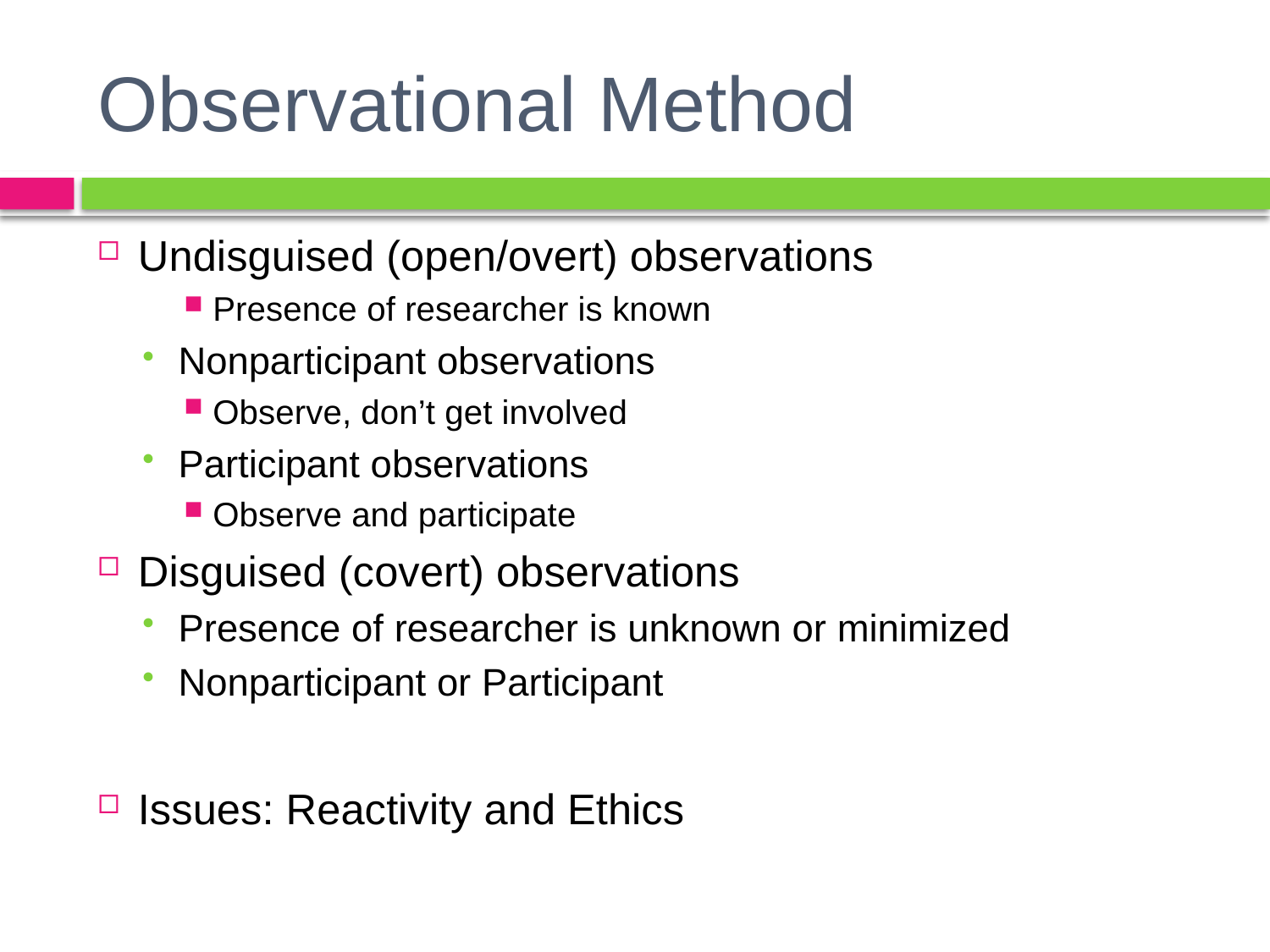

# Observational Method
Undisguised (open/overt) observations
Presence of researcher is known
Nonparticipant observations
Observe, don’t get involved
Participant observations
Observe and participate
Disguised (covert) observations
Presence of researcher is unknown or minimized
Nonparticipant or Participant

Issues: Reactivity and Ethics